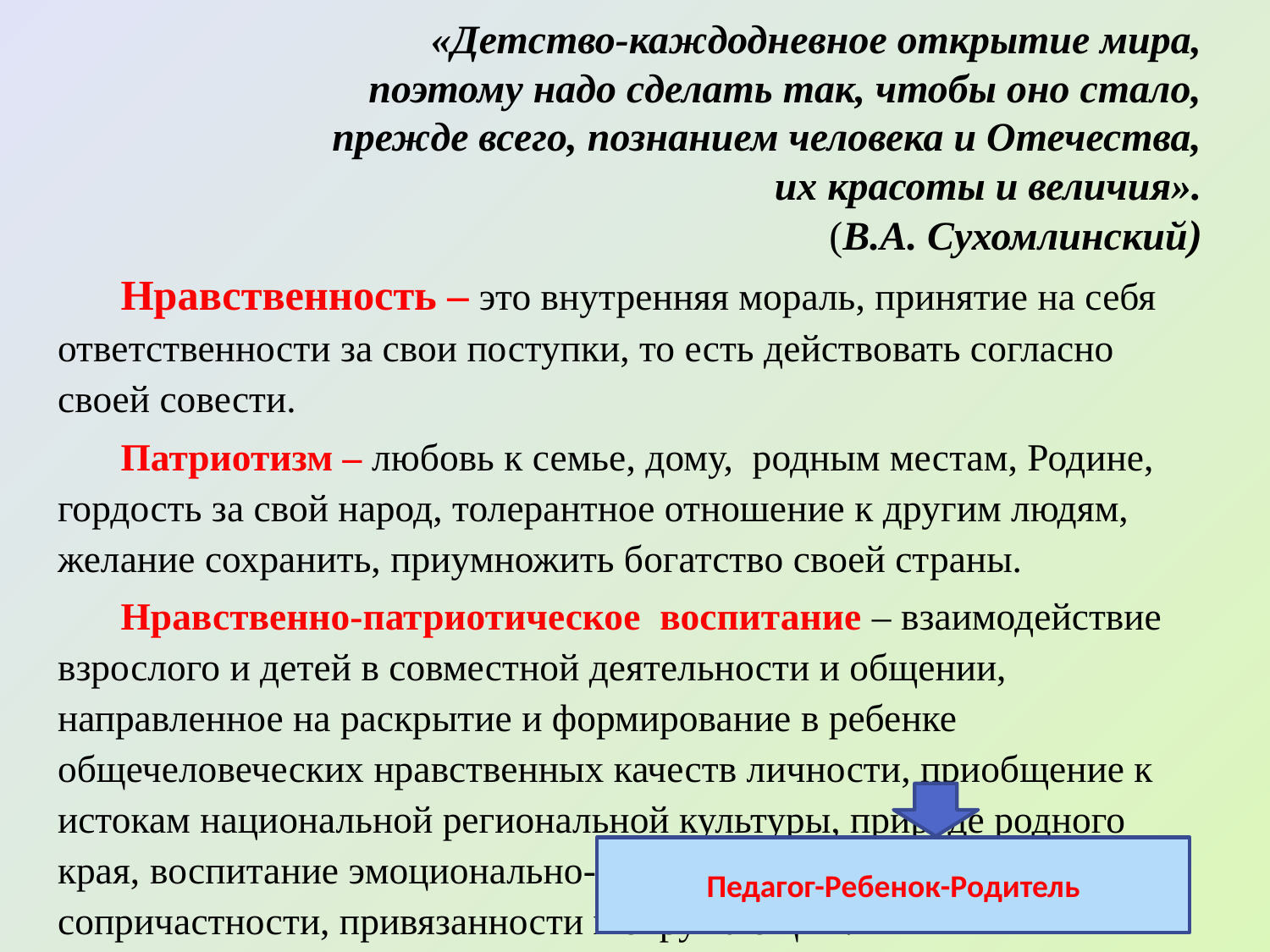

# «Детство-каждодневное открытие мира, поэтому надо сделать так, чтобы оно стало, прежде всего, познанием человека и Отечества, их красоты и величия». (В.А. Сухомлинский)
Нравственность – это внутренняя мораль, принятие на себя ответственности за свои поступки, то есть действовать согласно своей совести.
Патриотизм – любовь к семье, дому,  родным местам, Родине, гордость за свой народ, толерантное отношение к другим людям, желание сохранить, приумножить богатство своей страны.
Нравственно-патриотическое  воспитание – взаимодействие взрослого и детей в совместной деятельности и общении, направленное на раскрытие и формирование в ребенке общечеловеческих нравственных качеств личности, приобщение к истокам национальной региональной культуры, природе родного края, воспитание эмоционально-действенного отношения , чувства сопричастности, привязанности к окружающим.

Педагог-Ребенок-Родитель